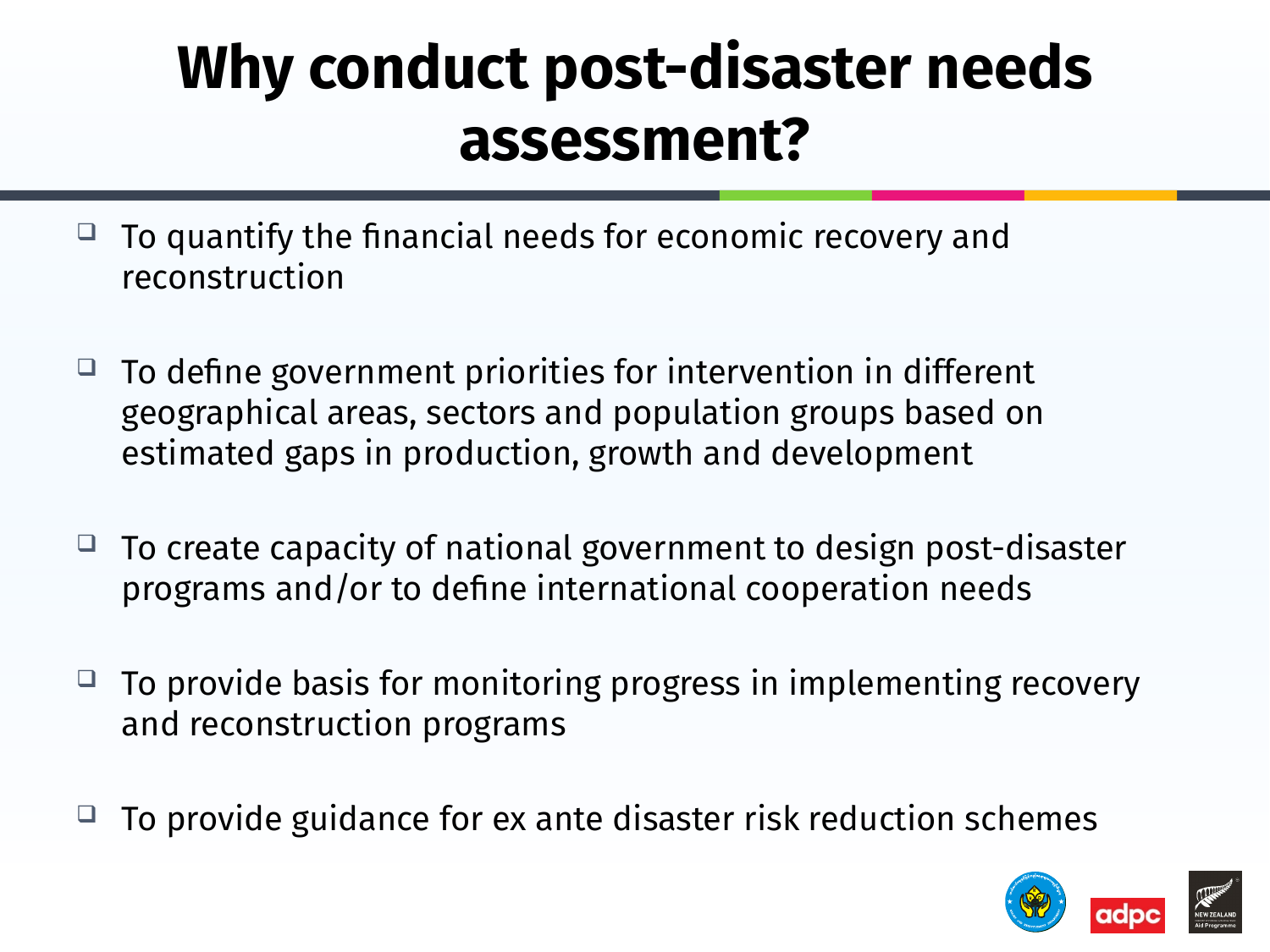

# Why conduct post-disaster needs assessment?
To quantify the financial needs for economic recovery and reconstruction

To define government priorities for intervention in different geographical areas, sectors and population groups based on estimated gaps in production, growth and development

To create capacity of national government to design post-disaster programs and/or to define international cooperation needs

To provide basis for monitoring progress in implementing recovery and reconstruction programs

To provide guidance for ex ante disaster risk reduction schemes